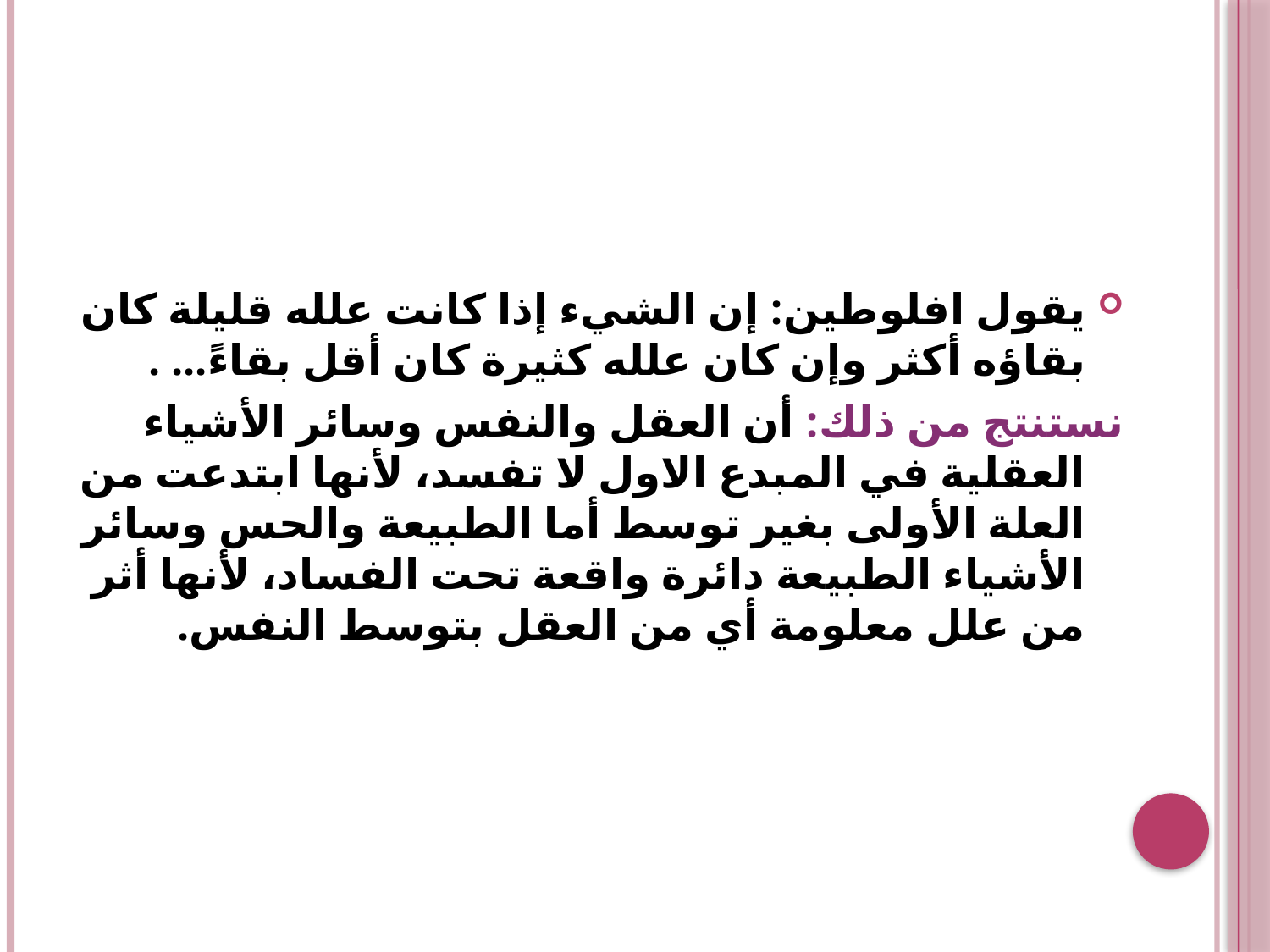

#
يقول افلوطين: إن الشيء إذا كانت علله قليلة كان بقاؤه أكثر وإن كان علله كثيرة كان أقل بقاءً... .
نستنتج من ذلك: أن العقل والنفس وسائر الأشياء العقلية في المبدع الاول لا تفسد، لأنها ابتدعت من العلة الأولى بغير توسط أما الطبيعة والحس وسائر الأشياء الطبيعة دائرة واقعة تحت الفساد، لأنها أثر من علل معلومة أي من العقل بتوسط النفس.